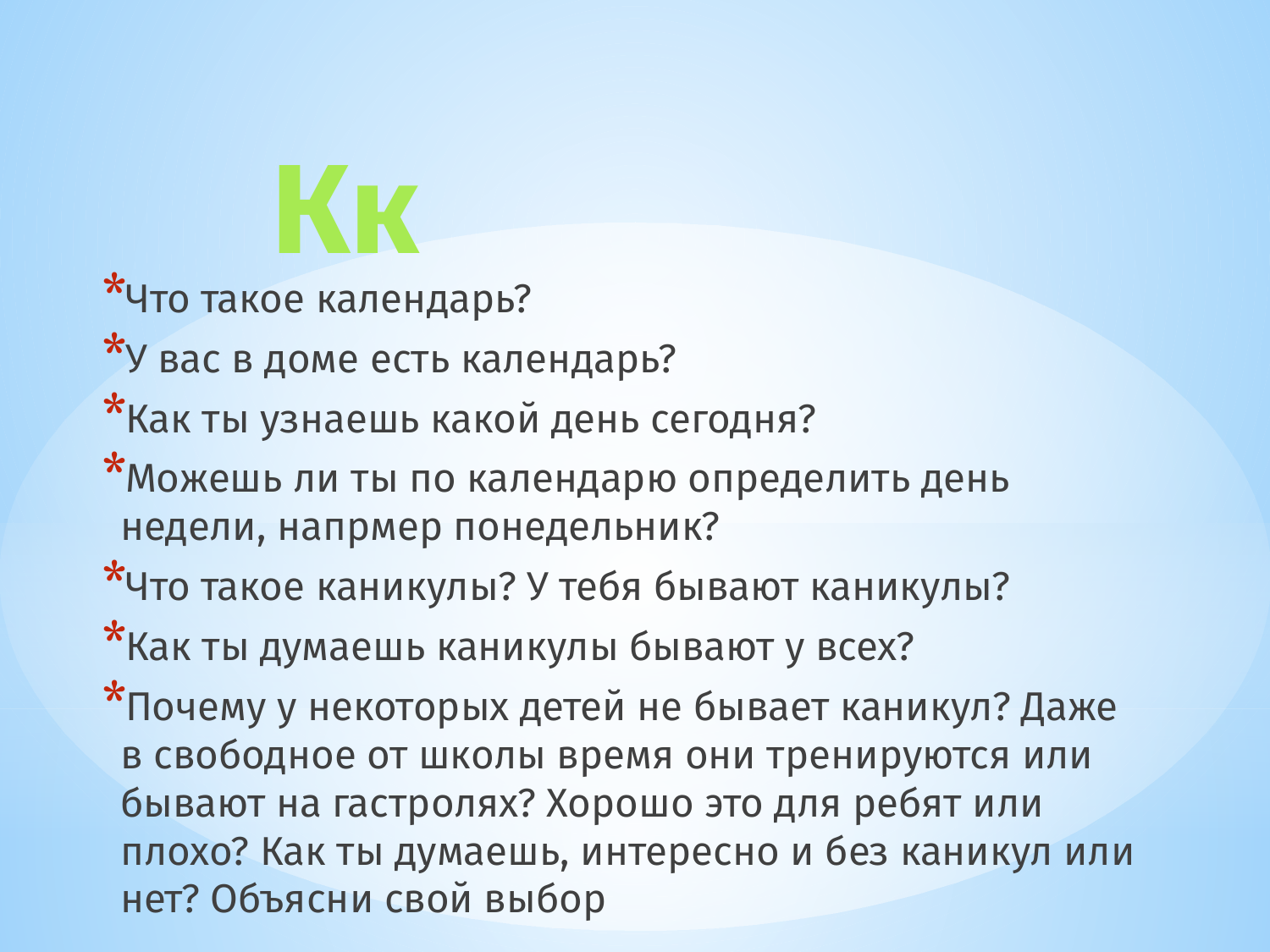

# Кк
Что такое календарь?
У вас в доме есть календарь?
Как ты узнаешь какой день сегодня?
Можешь ли ты по календарю определить день недели, напрмер понедельник?
Что такое каникулы? У тебя бывают каникулы?
Как ты думаешь каникулы бывают у всех?
Почему у некоторых детей не бывает каникул? Даже в свободное от школы время они тренируются или бывают на гастролях? Хорошо это для ребят или плохо? Как ты думаешь, интересно и без каникул или нет? Объясни свой выбор